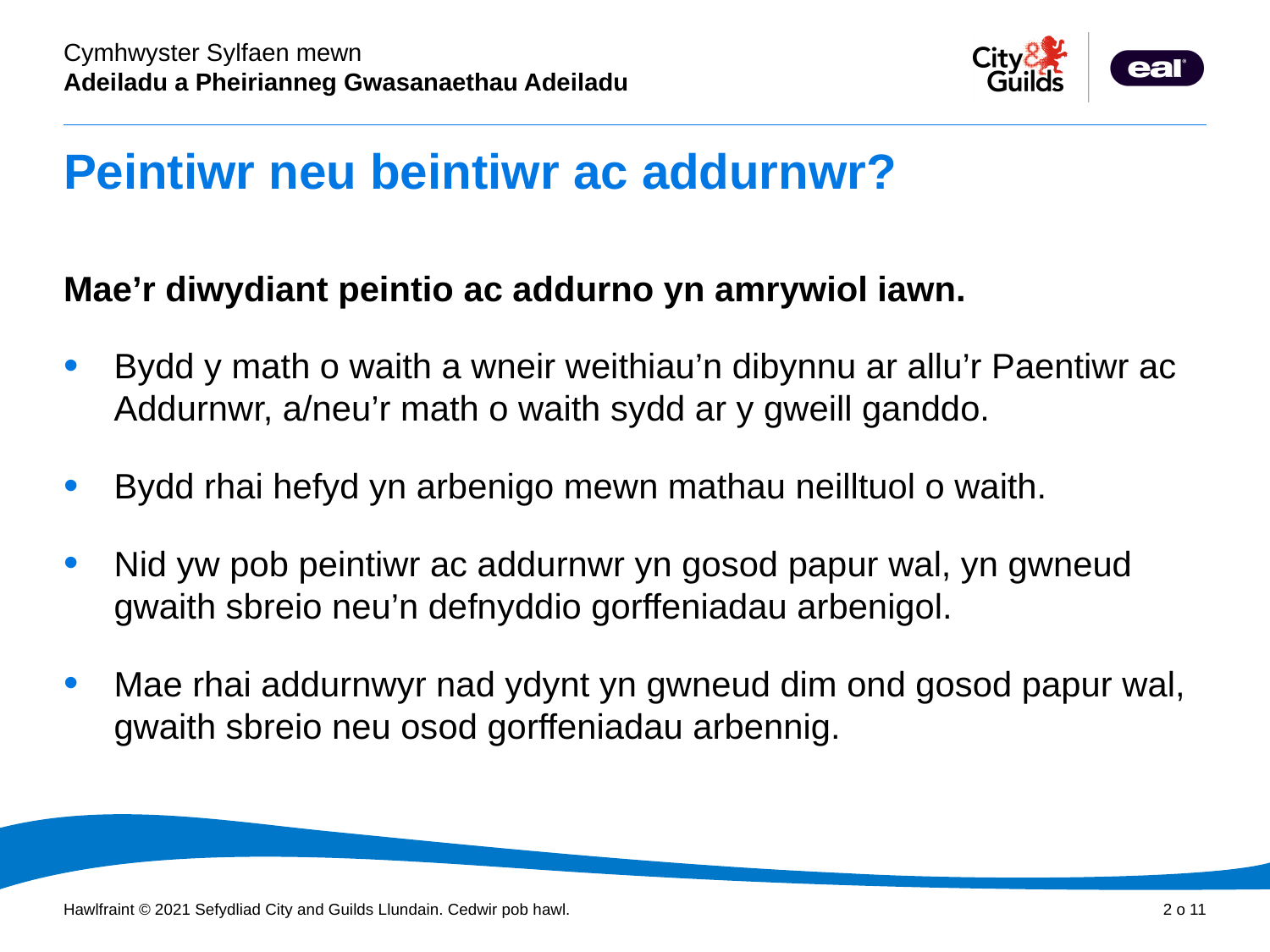

# Peintiwr neu beintiwr ac addurnwr?
Mae’r diwydiant peintio ac addurno yn amrywiol iawn.
Bydd y math o waith a wneir weithiau’n dibynnu ar allu’r Paentiwr ac Addurnwr, a/neu’r math o waith sydd ar y gweill ganddo.
Bydd rhai hefyd yn arbenigo mewn mathau neilltuol o waith.
Nid yw pob peintiwr ac addurnwr yn gosod papur wal, yn gwneud gwaith sbreio neu’n defnyddio gorffeniadau arbenigol.
Mae rhai addurnwyr nad ydynt yn gwneud dim ond gosod papur wal, gwaith sbreio neu osod gorffeniadau arbennig.